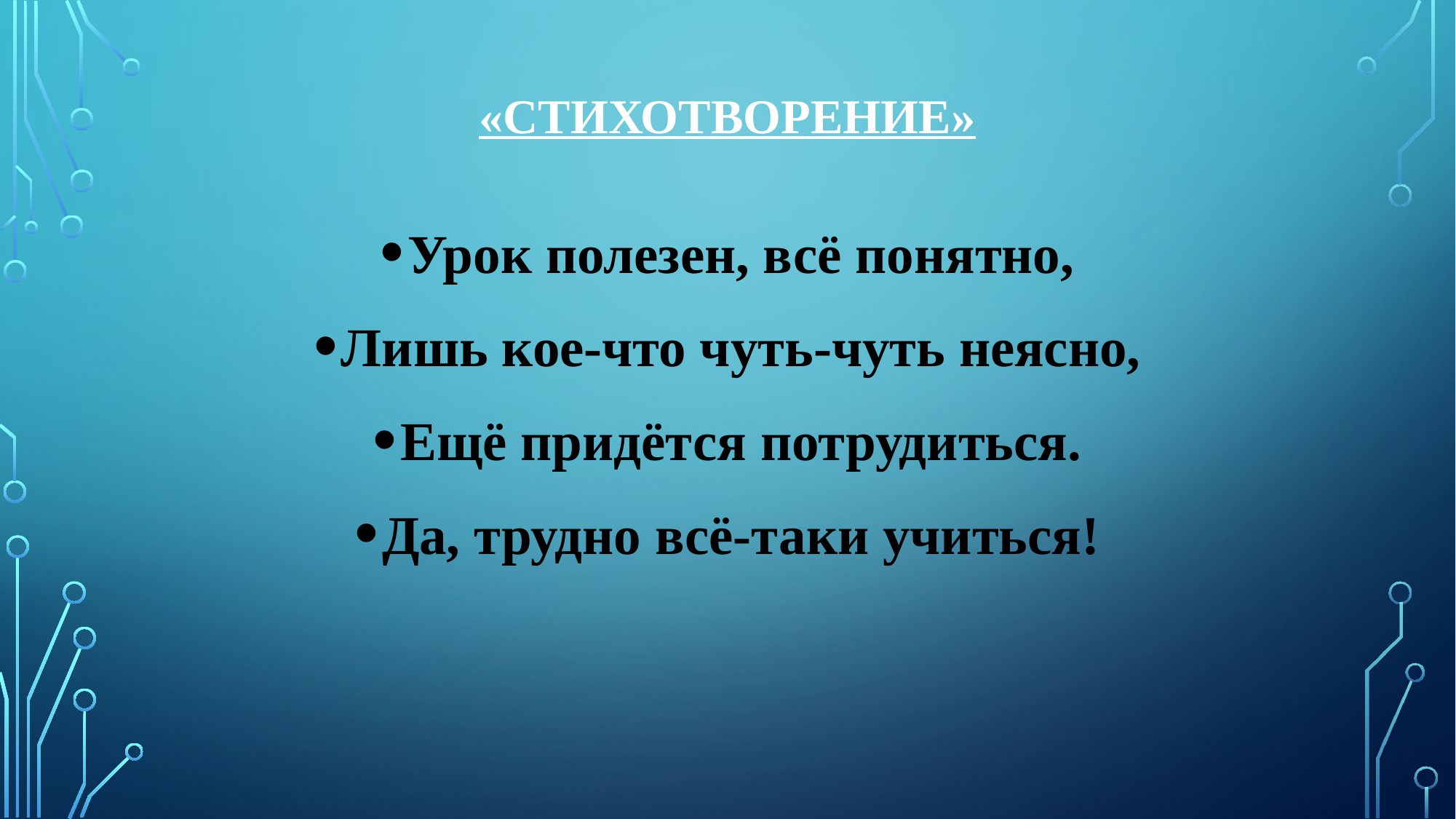

# «Стихотворение»
Урок полезен, всё понятно,
Лишь кое-что чуть-чуть неясно,
Ещё придётся потрудиться.
Да, трудно всё-таки учиться!